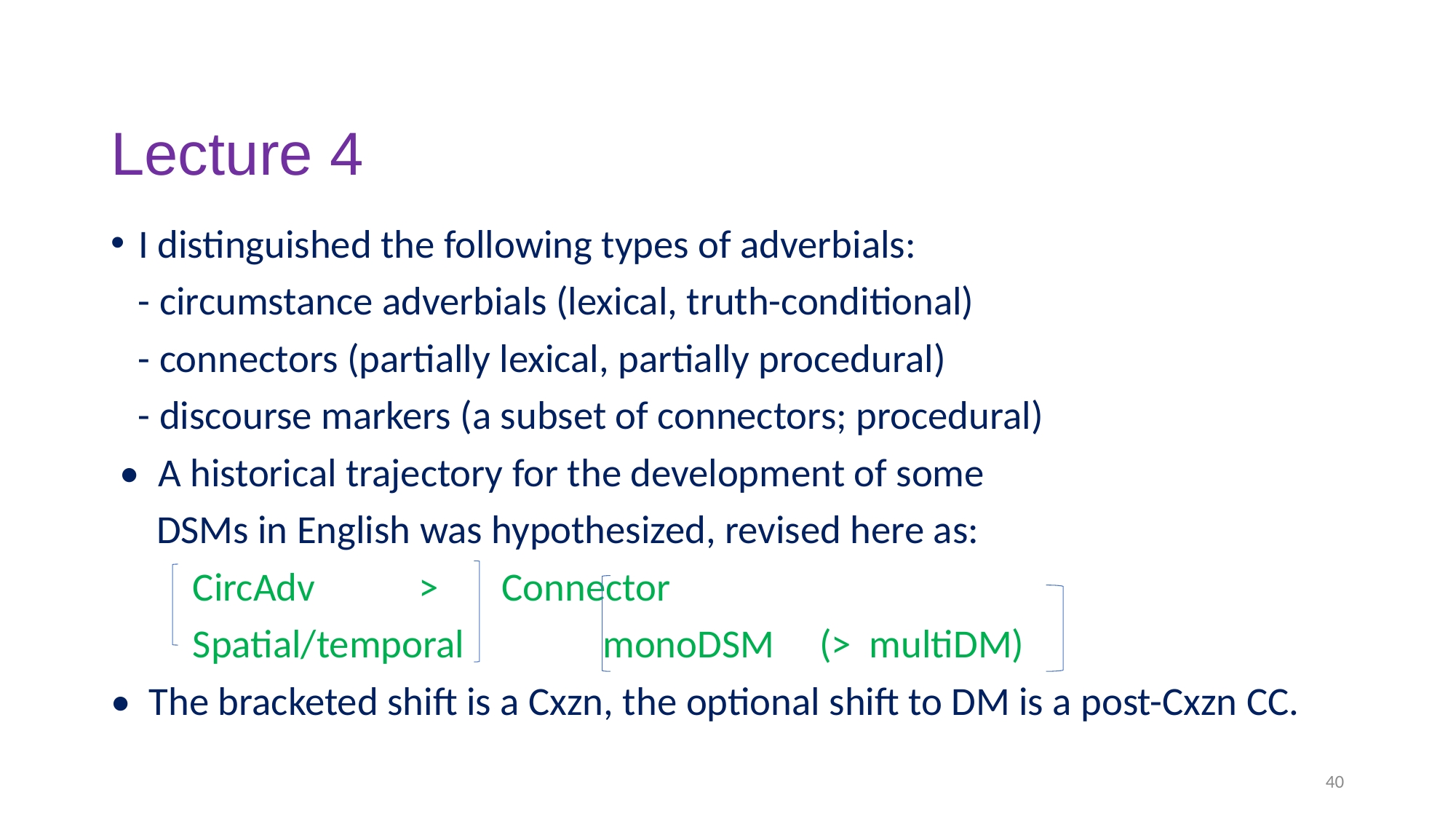

# Lecture 4
I distinguished the following types of adverbials:
   - circumstance adverbials (lexical, truth-conditional)
   - connectors (partially lexical, partially procedural)
   - discourse markers (a subset of connectors; procedural)
 •  A historical trajectory for the development of some
     DSMs in English was hypothesized, revised here as:
         CircAdv 			>       Connector
         Spatial/temporal	         monoDSM     (>  multiDM)
•  The bracketed shift is a Cxzn, the optional shift to DM is a post-Cxzn CC.

40